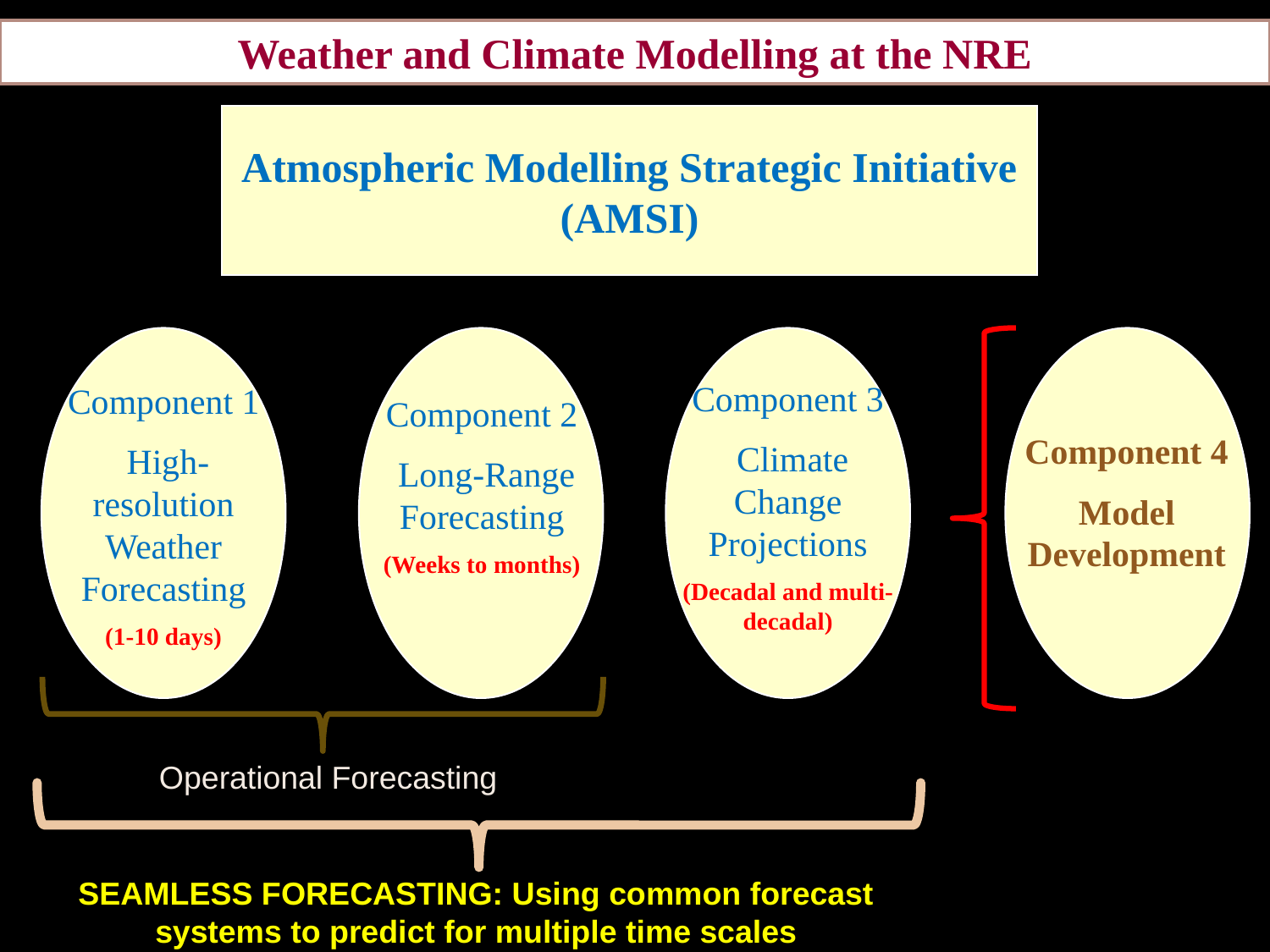

Weather and Climate Modelling at the NRE

Atmospheric Modelling Strategic Initiative
(AMSI)

Component 3
 Climate Change Projections
(Decadal and multi-decadal)

Component 1
 High-resolution Weather Forecasting
(1-10 days)

Component 2
 Long-Range Forecasting
(Weeks to months)
Component 4
Model Development

Operational Forecasting
SEAMLESS FORECASTING: Using common forecast systems to predict for multiple time scales